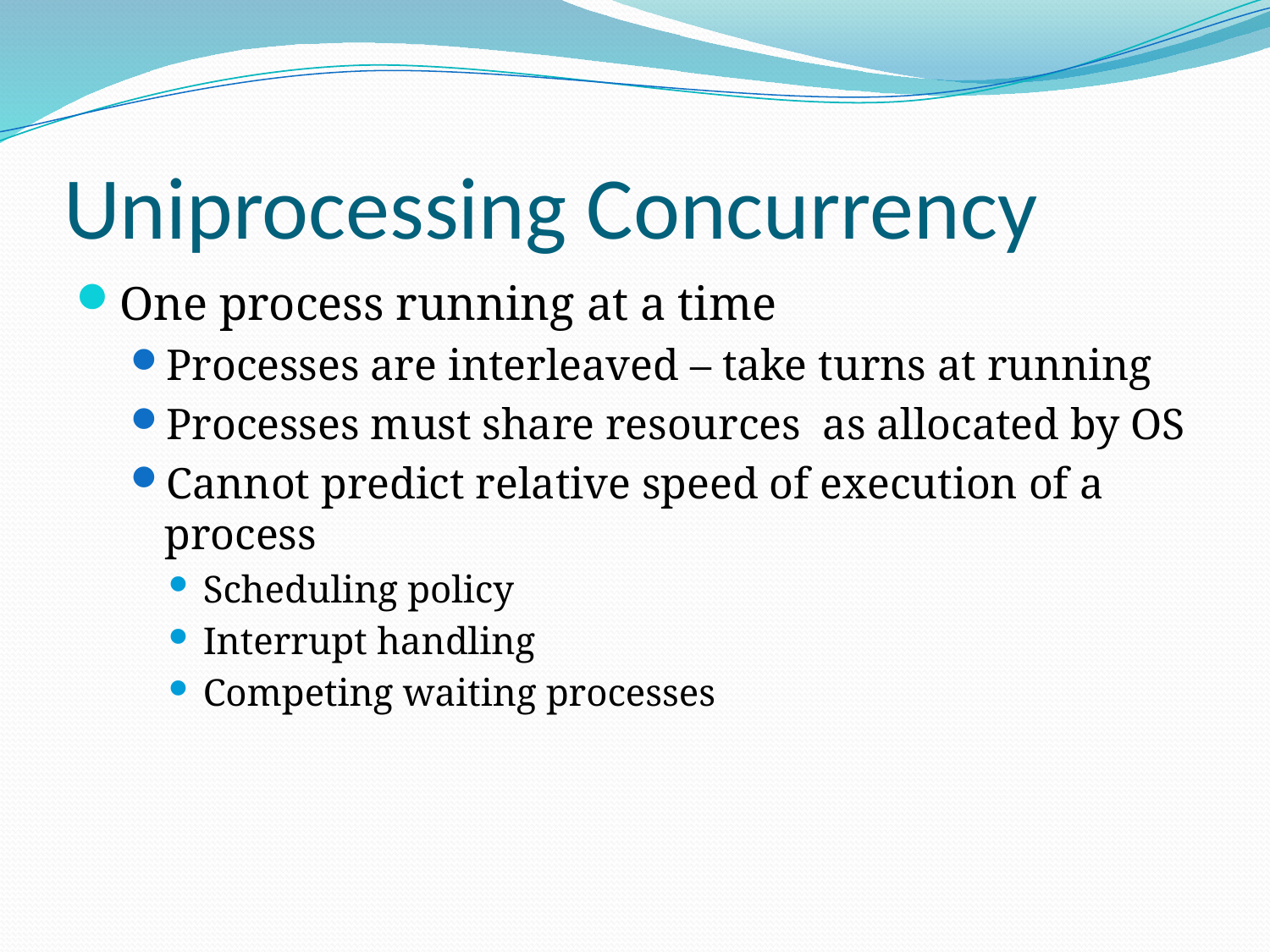

# Uniprocessing Concurrency
One process running at a time
Processes are interleaved – take turns at running
Processes must share resources  as allocated by OS
Cannot predict relative speed of execution of a process
Scheduling policy
Interrupt handling
Competing waiting processes